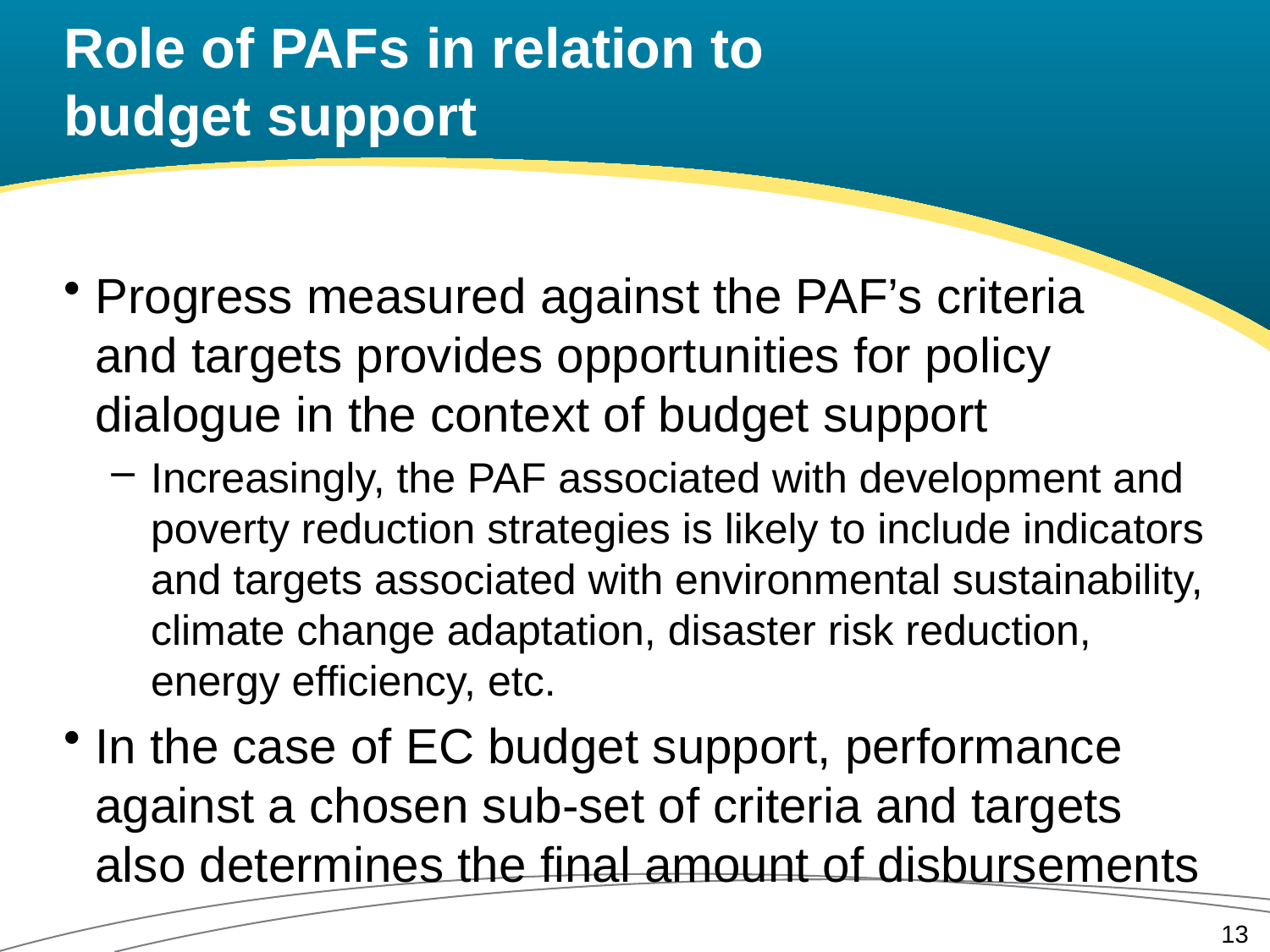

# Role of PAFs in relation to budget support
Progress measured against the PAF’s criteria
and targets provides opportunities for policy dialogue in the context of budget support
Increasingly, the PAF associated with development and poverty reduction strategies is likely to include indicators and targets associated with environmental sustainability, climate change adaptation, disaster risk reduction, energy efficiency, etc.
In the case of EC budget support, performance against a chosen sub-set of criteria and targets also determines the final amount of disbursements
13